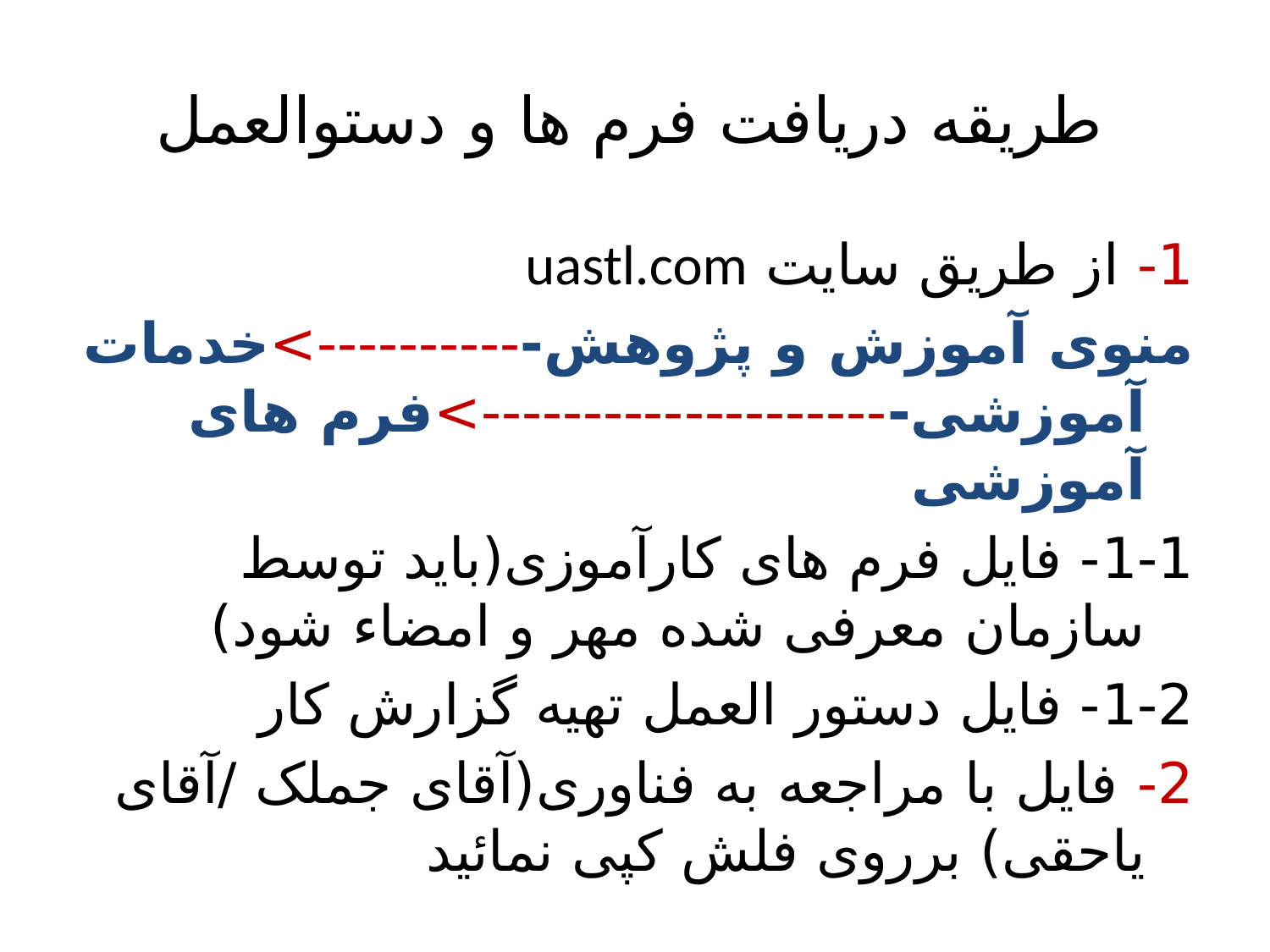

# طریقه دریافت فرم ها و دستوالعمل
1- از طریق سایت uastl.com
منوی آموزش و پژوهش----------->خدمات آموزشی--------------------->فرم های آموزشی
1-1- فایل فرم های کارآموزی(باید توسط سازمان معرفی شده مهر و امضاء شود)
1-2- فایل دستور العمل تهیه گزارش کار
2- فایل با مراجعه به فناوری(آقای جملک /آقای یاحقی) برروی فلش کپی نمائید